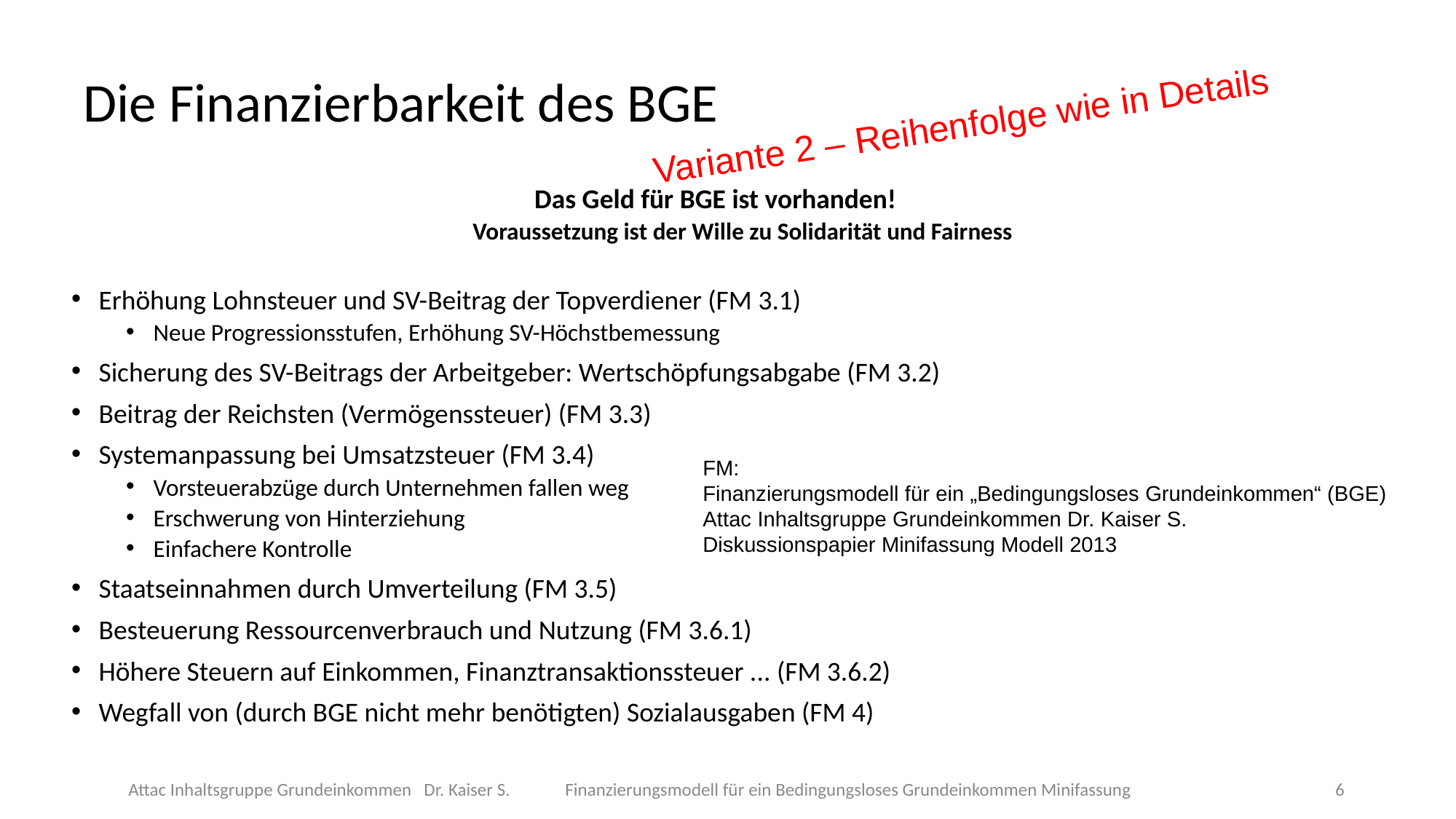

Die Finanzierbarkeit des BGE
Variante 2 – Reihenfolge wie in Details
Das Geld für BGE ist vorhanden!
Voraussetzung ist der Wille zu Solidarität und Fairness

Erhöhung Lohnsteuer und SV-Beitrag der Topverdiener (FM 3.1)
Neue Progressionsstufen, Erhöhung SV-Höchstbemessung
Sicherung des SV-Beitrags der Arbeitgeber: Wertschöpfungsabgabe (FM 3.2)
Beitrag der Reichsten (Vermögenssteuer) (FM 3.3)
Systemanpassung bei Umsatzsteuer (FM 3.4)
Vorsteuerabzüge durch Unternehmen fallen weg
Erschwerung von Hinterziehung
Einfachere Kontrolle
Staatseinnahmen durch Umverteilung (FM 3.5)
Besteuerung Ressourcenverbrauch und Nutzung (FM 3.6.1)
Höhere Steuern auf Einkommen, Finanztransaktionssteuer ... (FM 3.6.2)
Wegfall von (durch BGE nicht mehr benötigten) Sozialausgaben (FM 4)
FM:
Finanzierungsmodell für ein „Bedingungsloses Grundeinkommen“ (BGE)
Attac Inhaltsgruppe Grundeinkommen Dr. Kaiser S.
Diskussionspapier Minifassung Modell 2013
Attac Inhaltsgruppe Grundeinkommen   Dr. Kaiser S.	Finanzierungsmodell für ein Bedingungsloses Grundeinkommen Minifassung
6